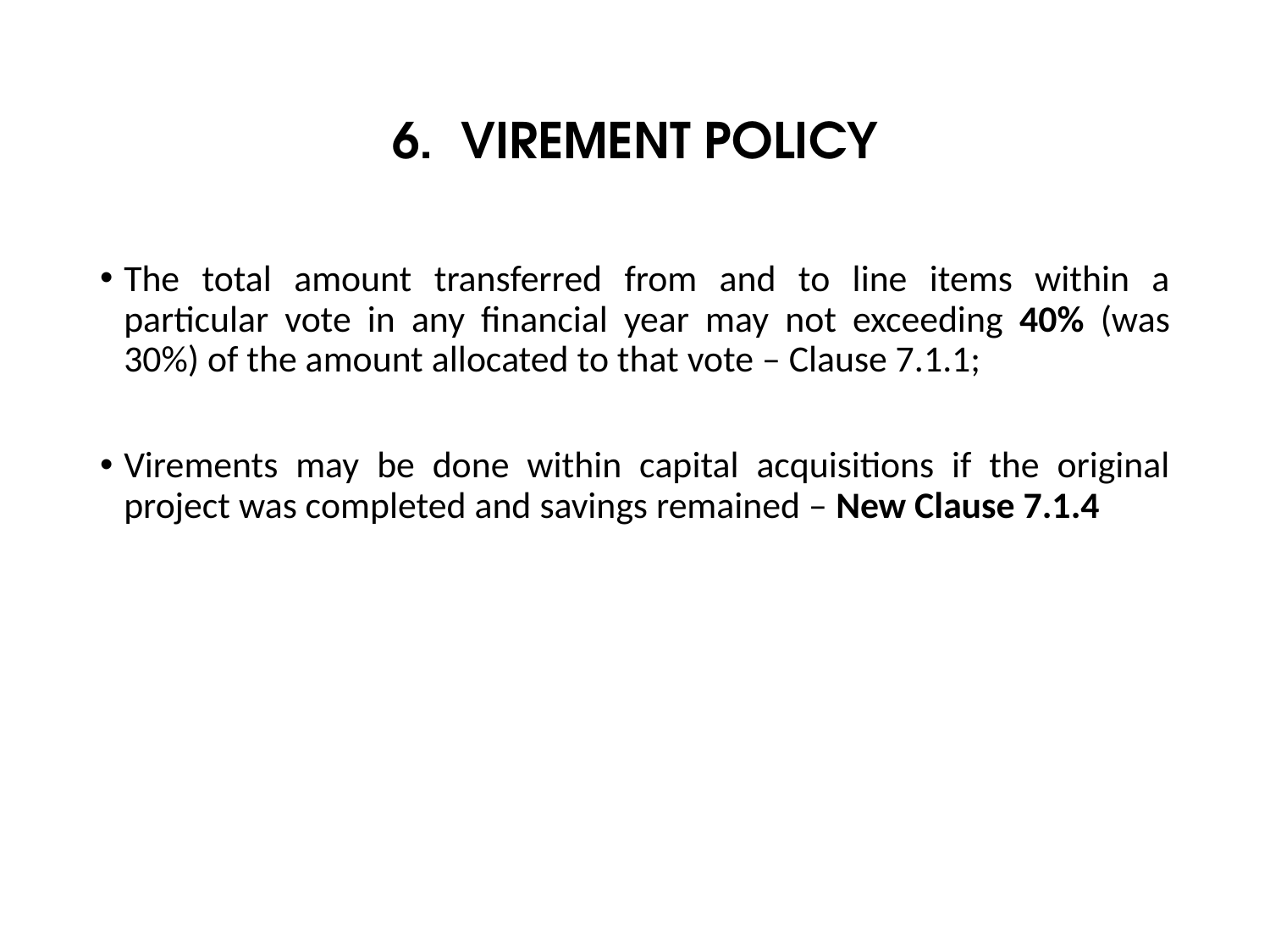

# 6.  VIREMENT POLICY
The total amount transferred from and to line items within a particular vote in any financial year may not exceeding 40% (was 30%) of the amount allocated to that vote – Clause 7.1.1;

Virements may be done within capital acquisitions if the original project was completed and savings remained – New Clause 7.1.4